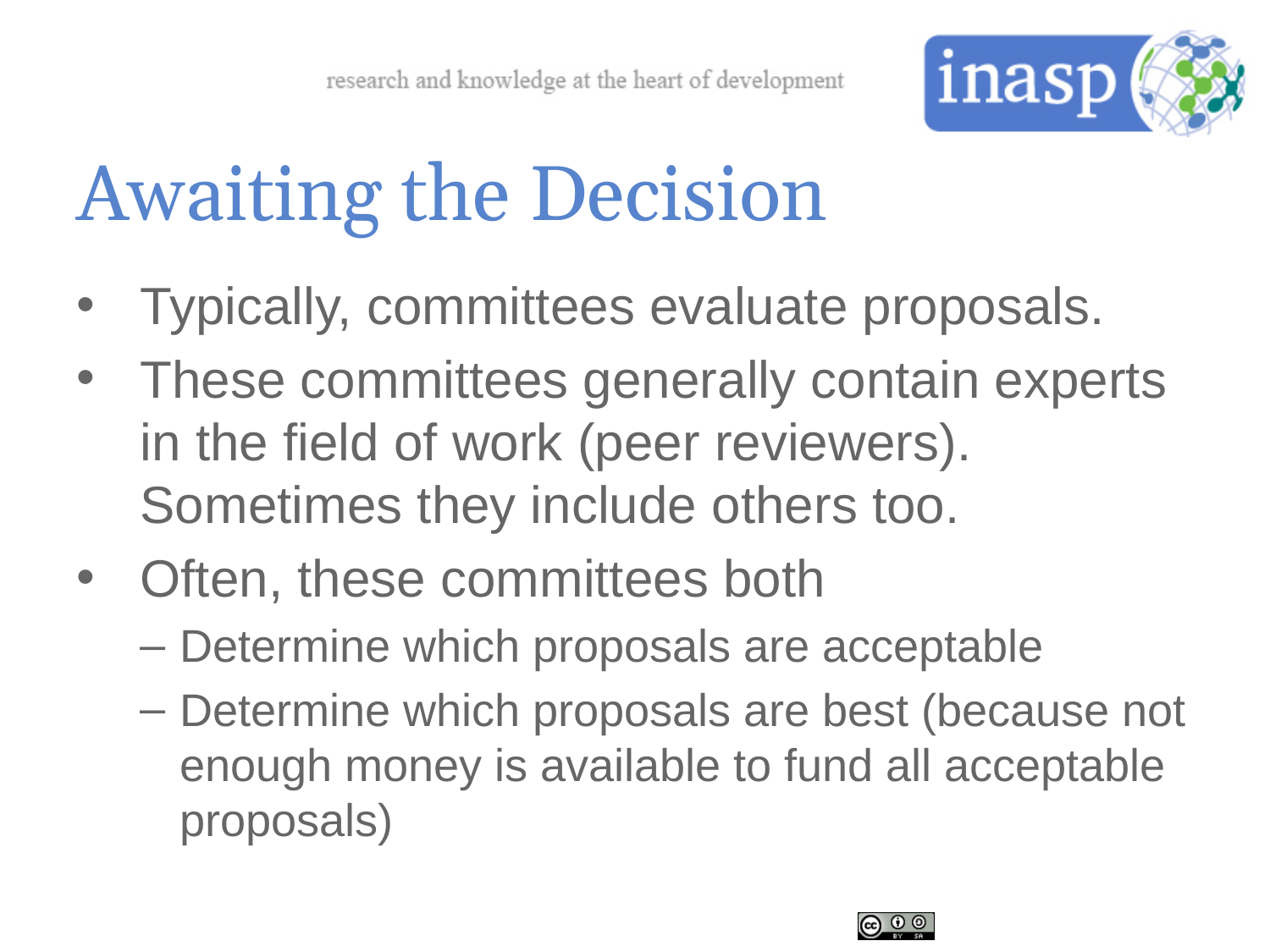

# Awaiting the Decision
Typically, committees evaluate proposals.
These committees generally contain experts in the field of work (peer reviewers). Sometimes they include others too.
Often, these committees both
Determine which proposals are acceptable
Determine which proposals are best (because not enough money is available to fund all acceptable proposals)